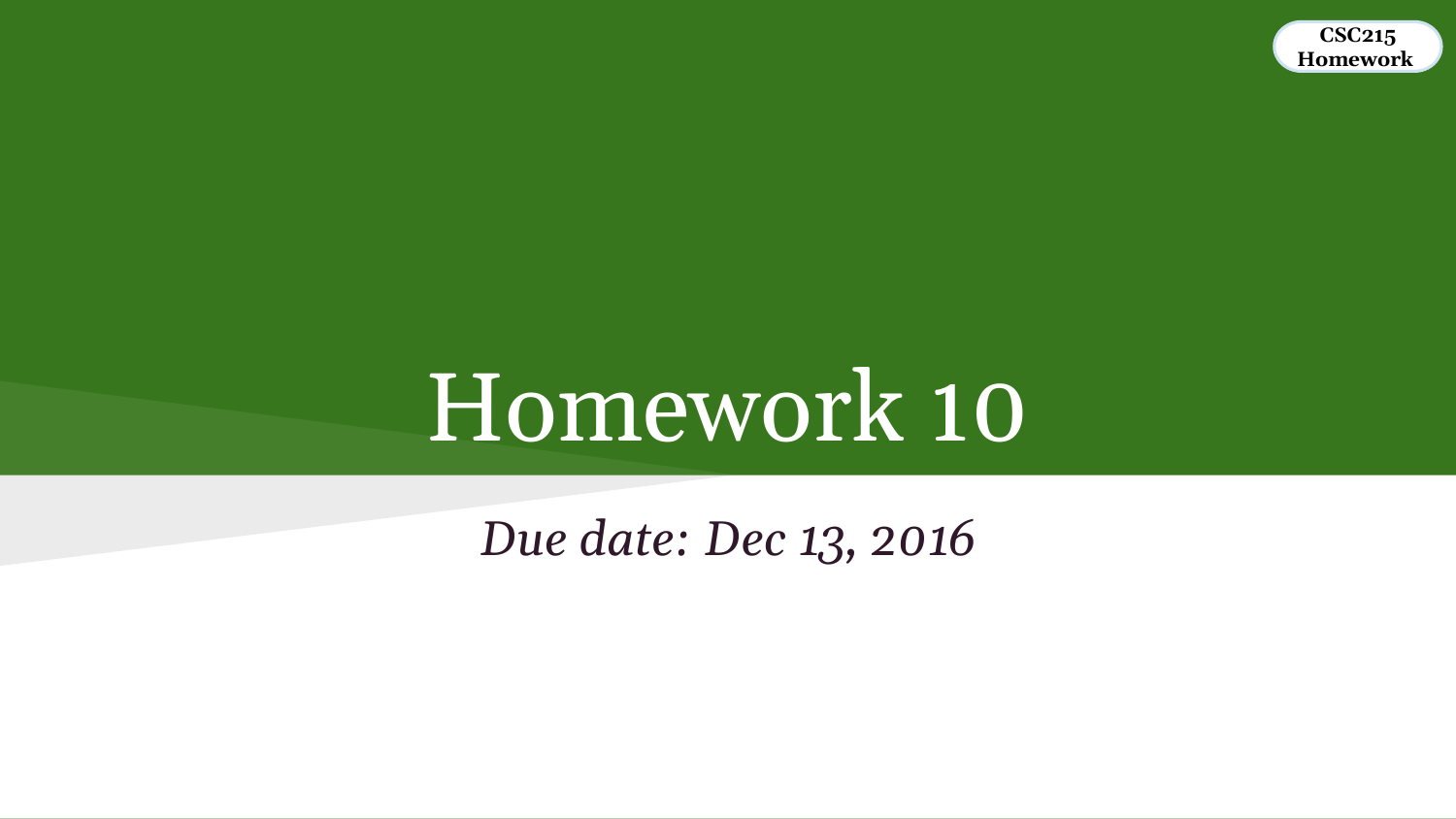

CSC215
Homework
# Homework 10
Due date: Dec 13, 2016